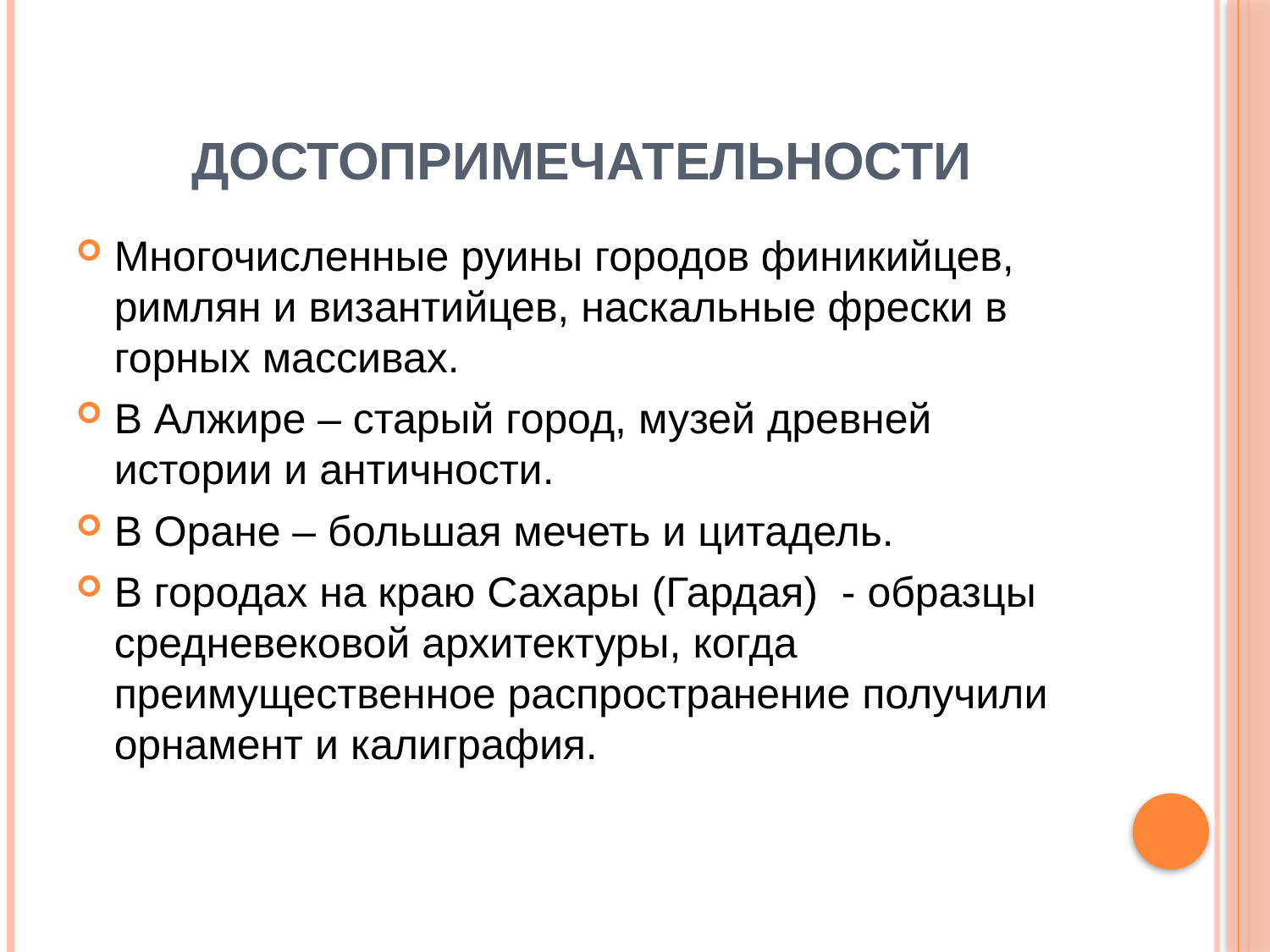

# Достопримечательности
Многочисленные руины городов финикийцев, римлян и византийцев, наскальные фрески в горных массивах.
В Алжире – старый город, музей древней истории и античности.
В Оране – большая мечеть и цитадель.
В городах на краю Сахары (Гардая)  - образцы средневековой архитектуры, когда преимущественное распространение получили орнамент и калиграфия.